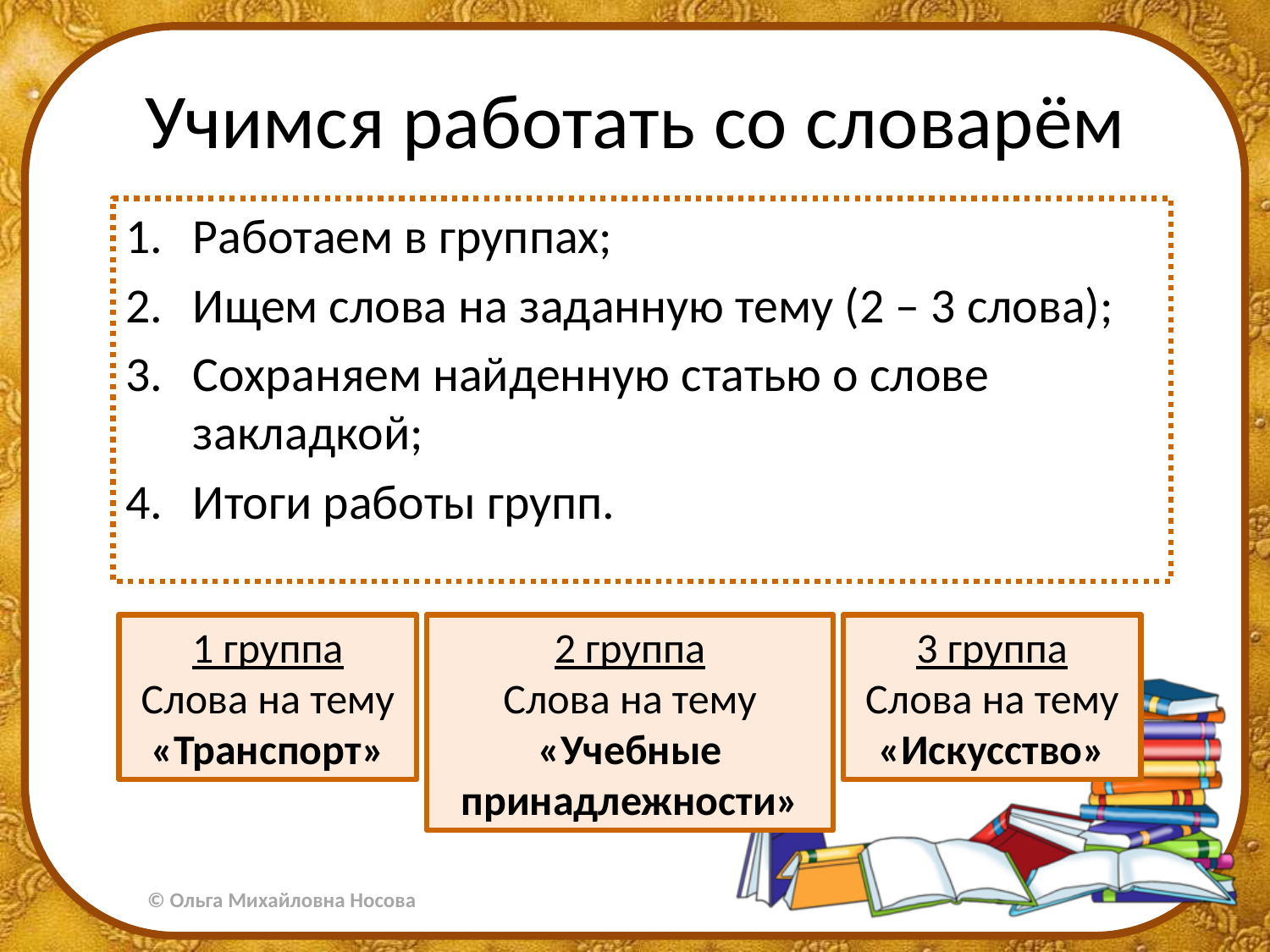

# Учимся работать со словарём
Работаем в группах;
Ищем слова на заданную тему (2 – 3 слова);
Сохраняем найденную статью о слове закладкой;
Итоги работы групп.

1 группа
Слова на тему «Транспорт»
2 группа
Слова на тему «Учебные принадлежности»
3 группа
Слова на тему «Искусство»